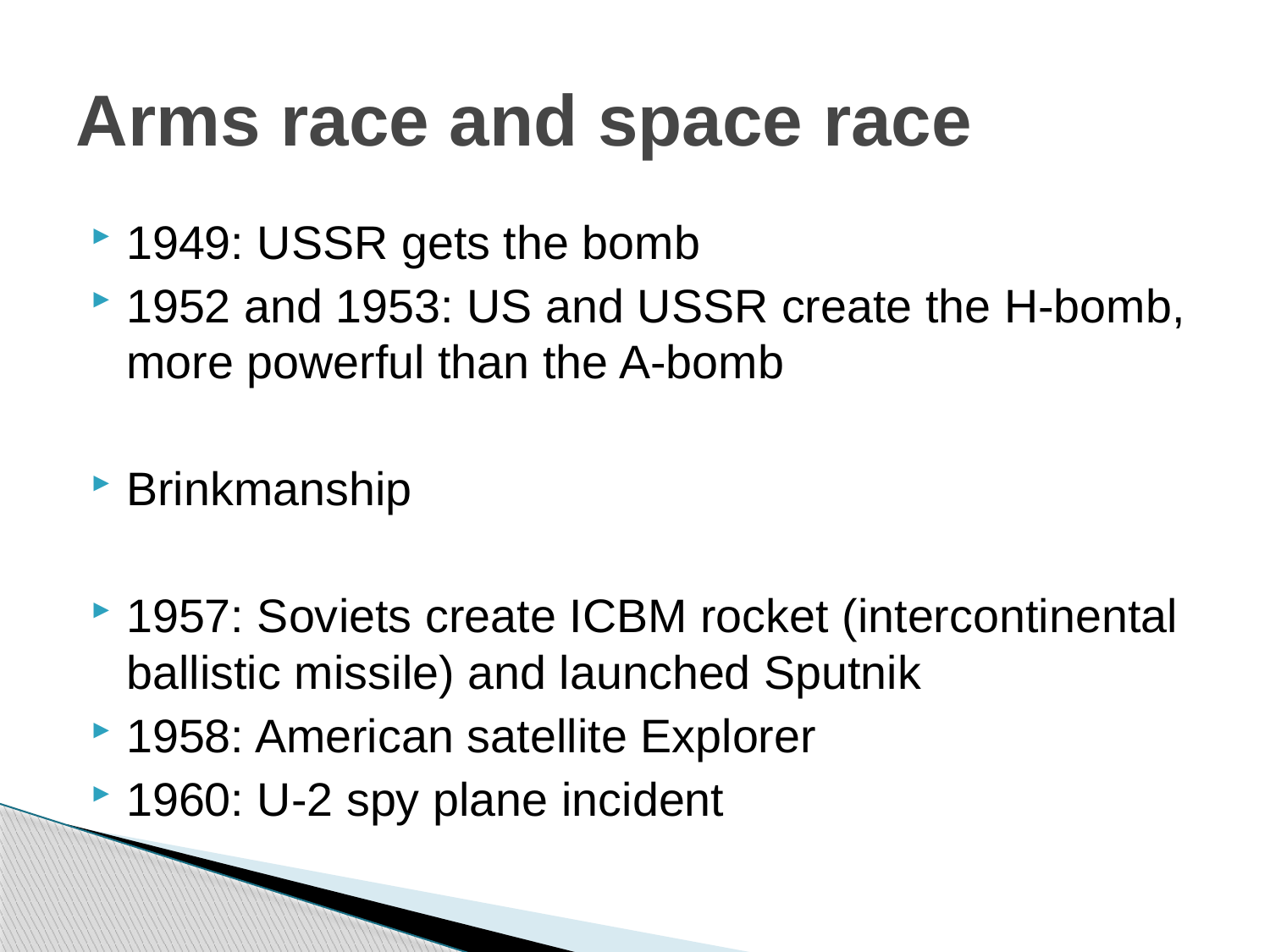

# Arms race and space race
1949: USSR gets the bomb
1952 and 1953: US and USSR create the H-bomb, more powerful than the A-bomb

Brinkmanship

1957: Soviets create ICBM rocket (intercontinental ballistic missile) and launched Sputnik
1958: American satellite Explorer
1960: U-2 spy plane incident